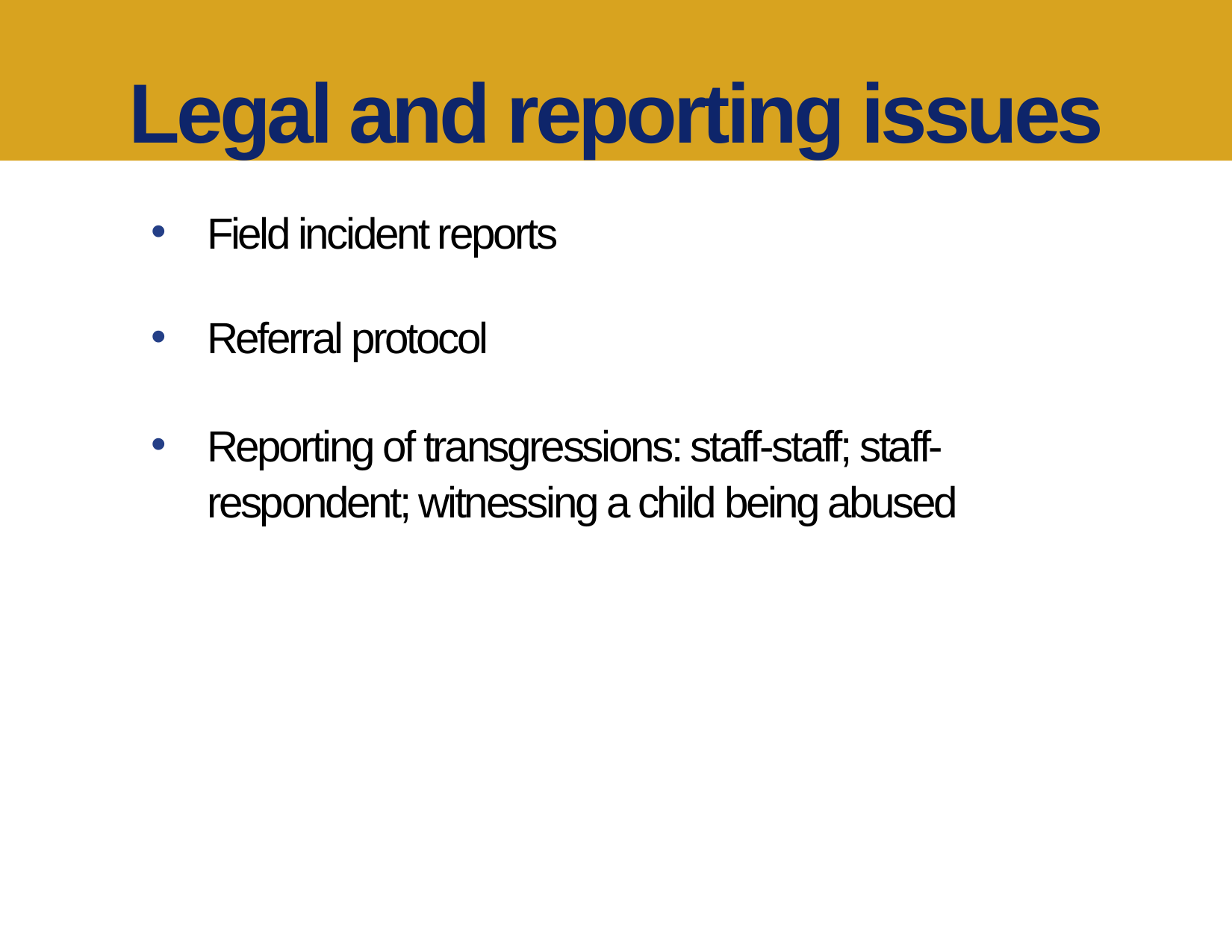

Legal and reporting issues
Field incident reports

Referral protocol

Reporting of transgressions: staff-staff; staff-respondent; witnessing a child being abused
Author Name and Degree Here
MEASURE Evaluation
Your organization here

DATE FOR PRESENTATION IF NECESSARY
NAME OF MEETING